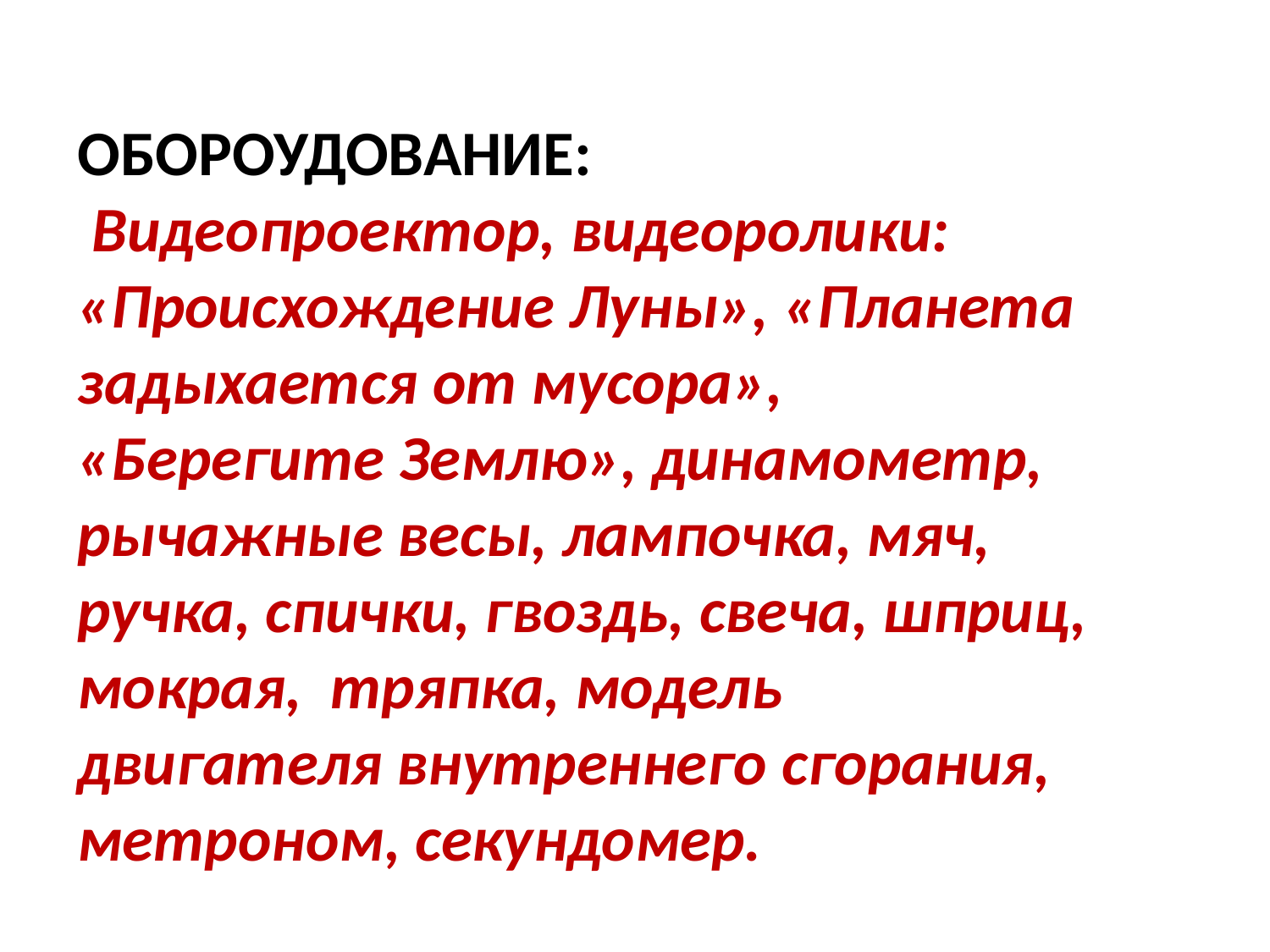

ОБОРОУДОВАНИЕ:
 Видеопроектор, видеоролики: «Происхождение Луны», «Планета  задыхается от мусора», «Берегите Землю», динамометр, рычажные весы, лампочка, мяч, ручка, спички, гвоздь, свеча, шприц, мокрая,  тряпка, модель двигателя внутреннего сгорания, метроном, секундомер.